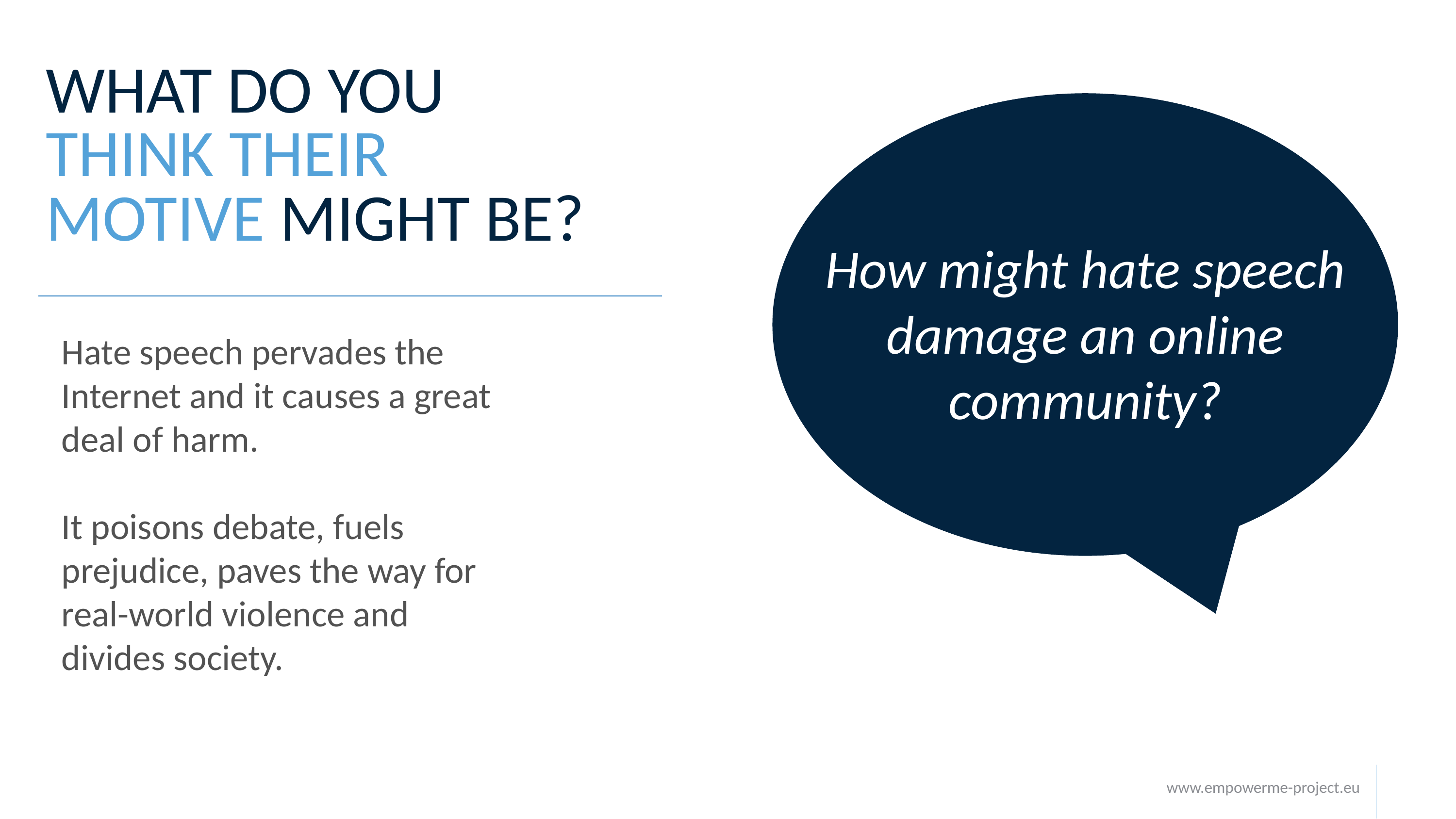

# WHAT DO YOU THINK THEIR MOTIVE MIGHT BE?

How might hate speech damage an online community?
Hate speech pervades the Internet and it causes a great deal of harm.

It poisons debate, fuels prejudice, paves the way for real-world violence and divides society.
www.empowerme-project.eu